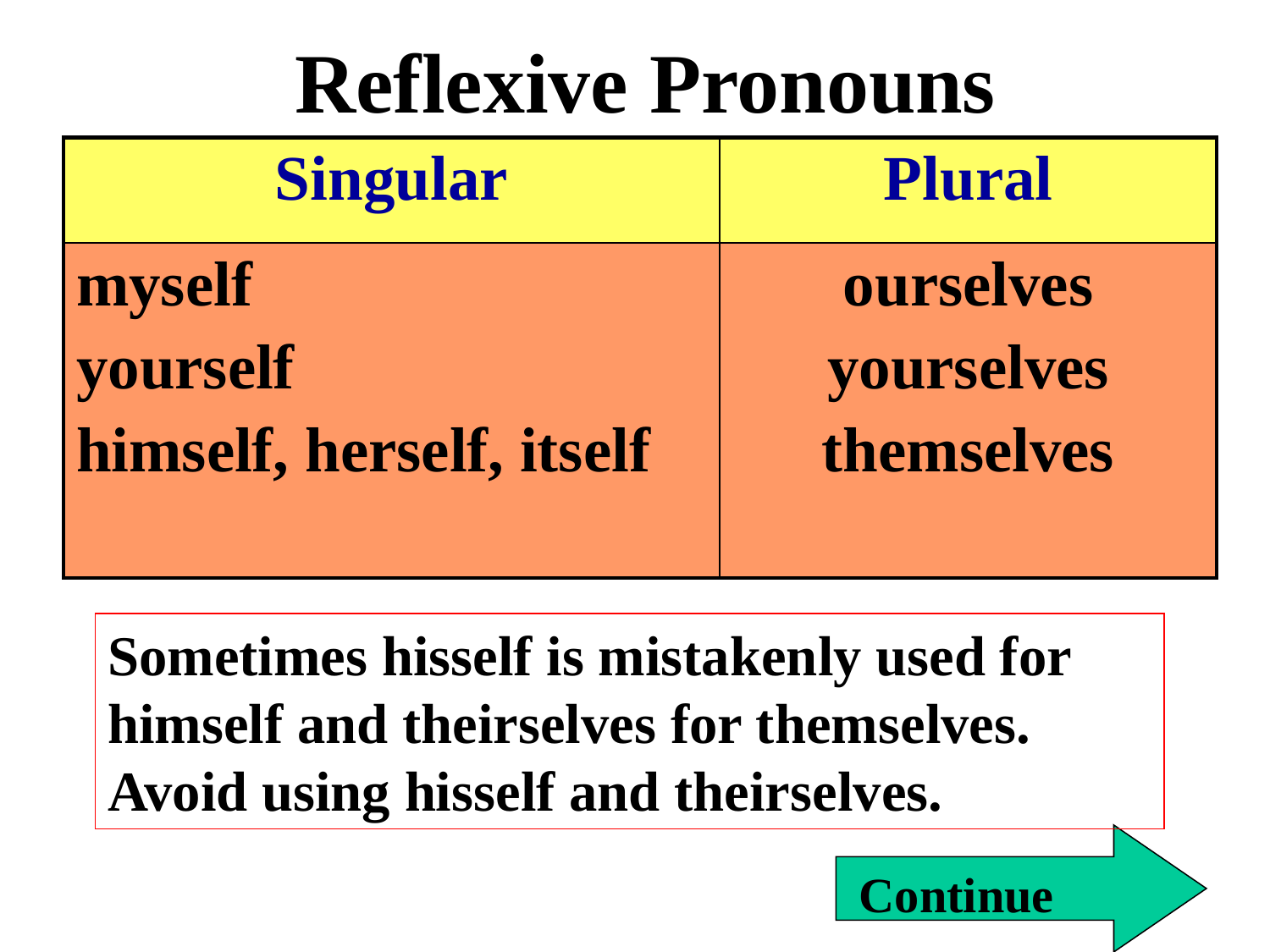

# Reflexive Pronouns
| Singular | Plural |
| --- | --- |
| myself yourself himself, herself, itself | ourselves yourselves themselves |
Sometimes hisself is mistakenly used for himself and theirselves for themselves.  Avoid using hisself and theirselves.

Continue